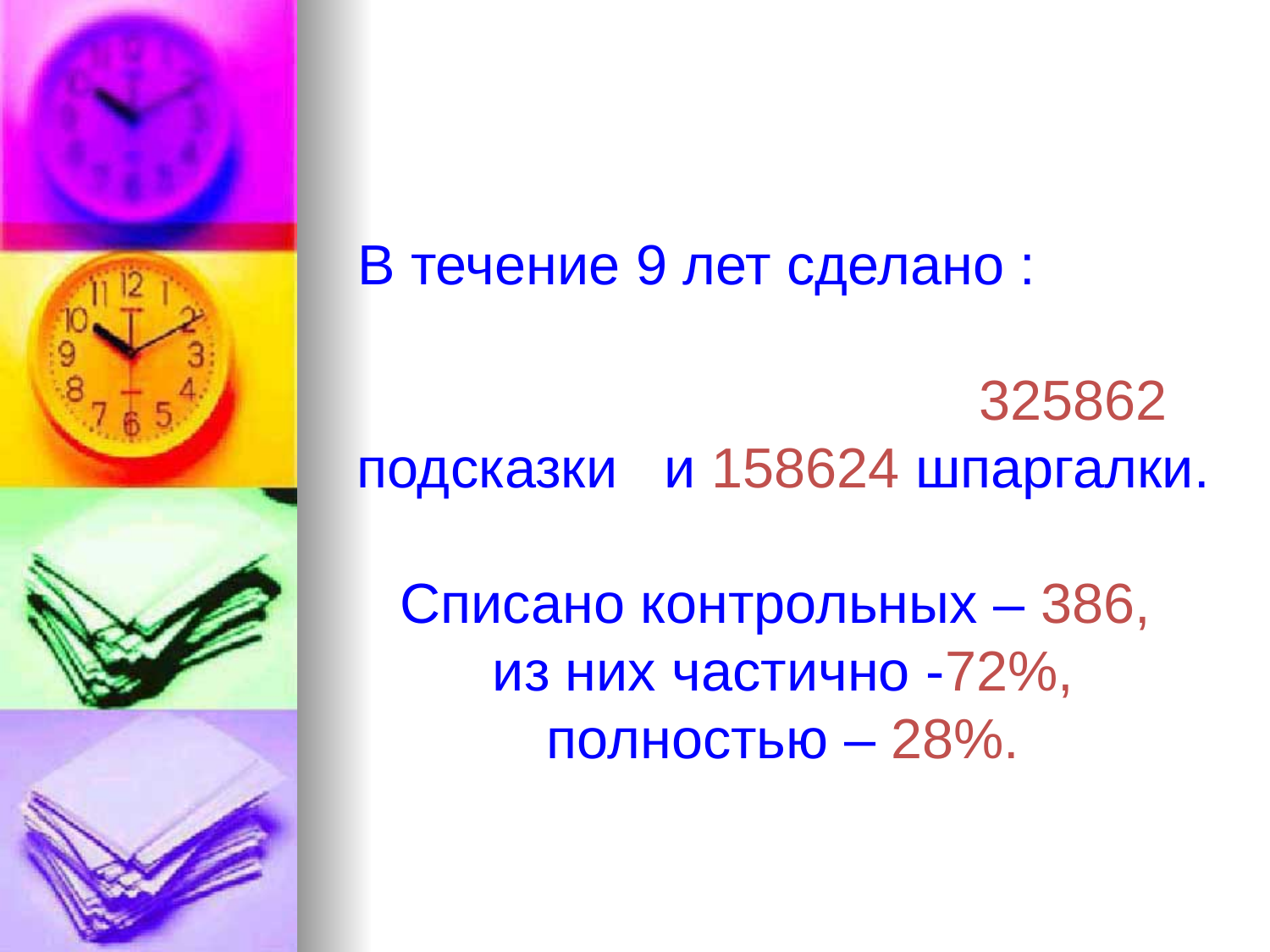

#
В течение 9 лет сделано :                                                                                                         325862 подсказки   и 158624 шпаргалки.

Списано контрольных – 386,
из них частично -72%, полностью – 28%.